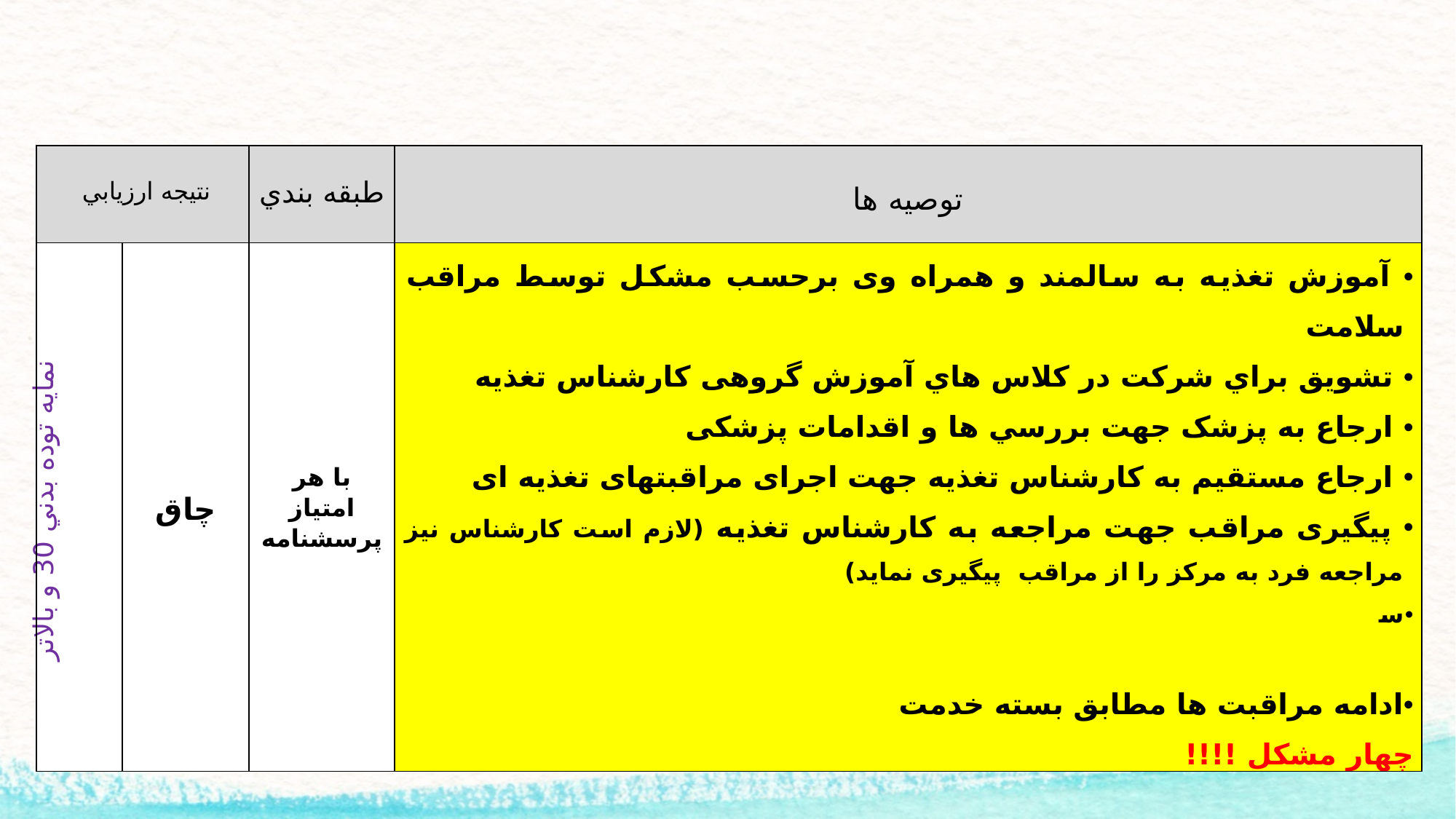

| نتيجه ارزيابي |  | طبقه بندي | توصيه ها |
| --- | --- | --- | --- |
| نمايه توده بدني 30 و بالاتر | چاق | با هر امتياز پرسشنامه | آموزش تغذیه به سالمند و همراه وی برحسب مشکل توسط مراقب سلامت تشويق براي شرکت در کلاس هاي آموزش گروهی کارشناس تغذیه ارجاع به پزشک جهت بررسي ها و اقدامات پزشکی ارجاع مستقیم به کارشناس تغذيه جهت اجرای مراقبتهای تغذیه ای پیگیری مراقب جهت مراجعه به کارشناس تغذیه (لازم است کارشناس نیز مراجعه فرد به مرکز را از مراقب پیگیری نماید) سه عدد مگا دوز ويتامين D و 90 عدد مکمل کلسيم، يا کلسيم D را براي مصرف سه ماه به سالمند تحويل دهيد ادامه مراقبت ها مطابق بسته خدمت چهار مشکل !!!! |